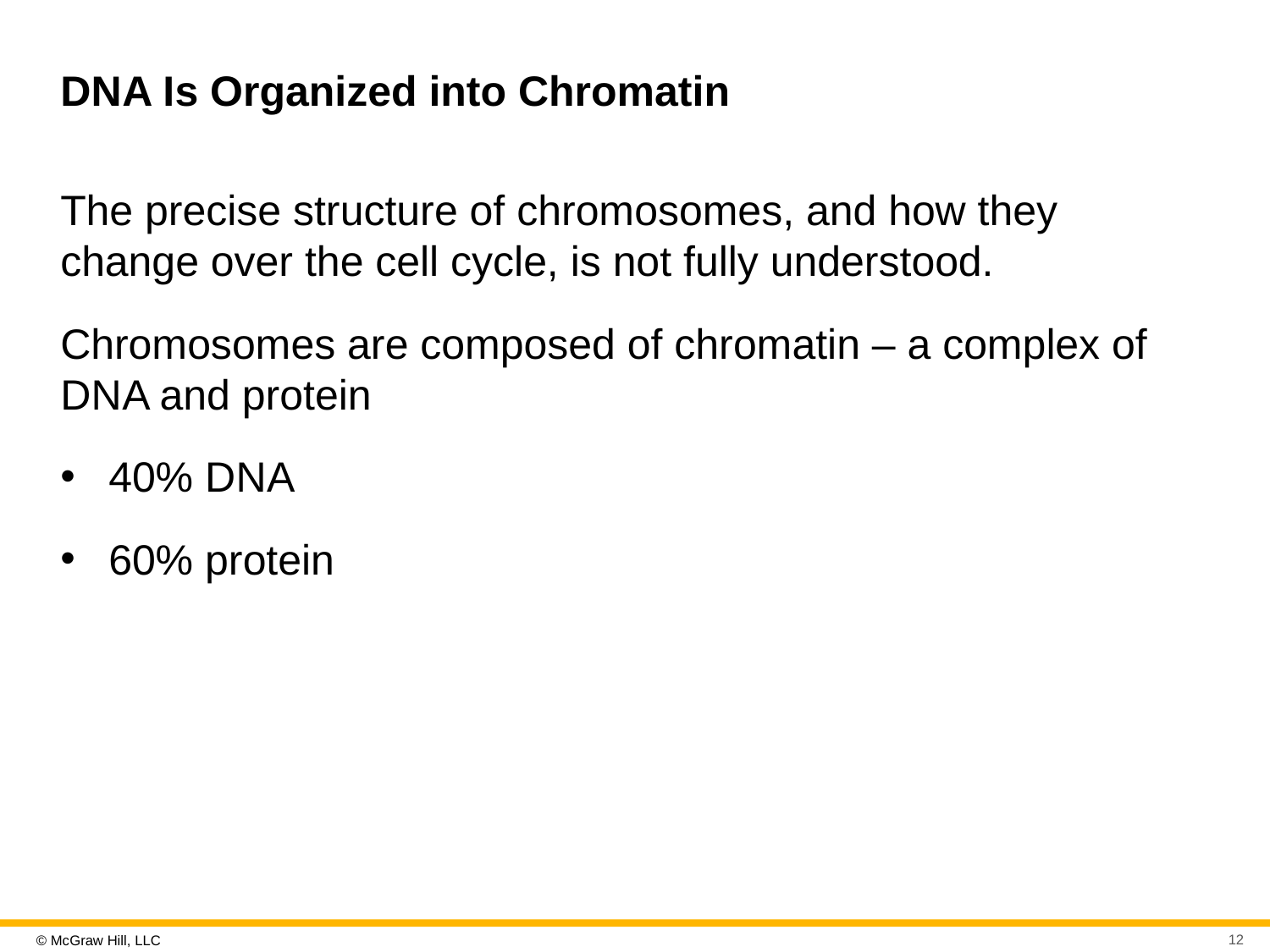

# D N A Is Organized into Chromatin
The precise structure of chromosomes, and how they change over the cell cycle, is not fully understood.
Chromosomes are composed of chromatin – a complex of D N A and protein
40% D N A
60% protein
12